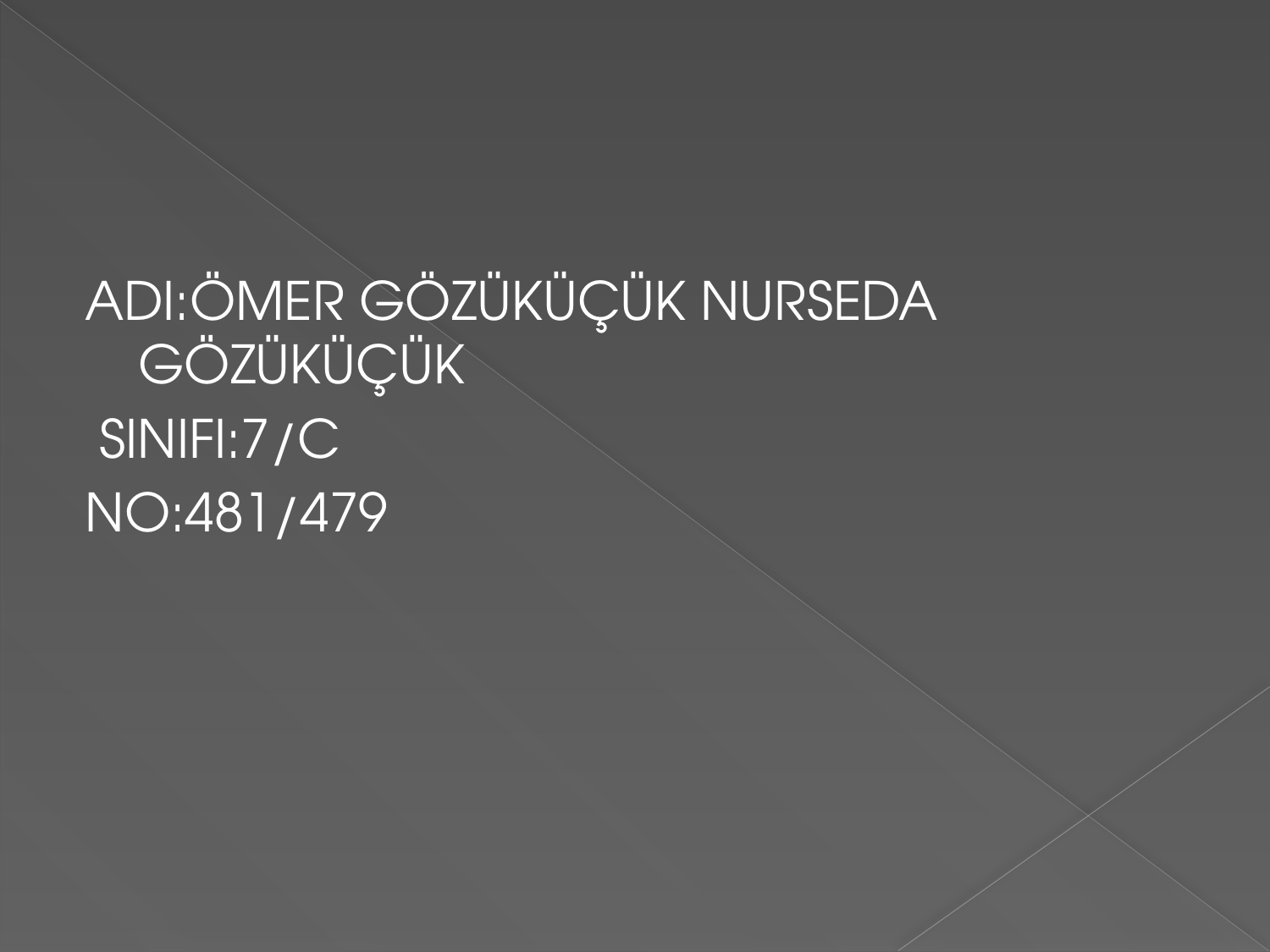

#
ADI:ÖMER GÖZÜKÜÇÜK NURSEDA GÖZÜKÜÇÜK
 SINIFI:7/C
NO:481/479